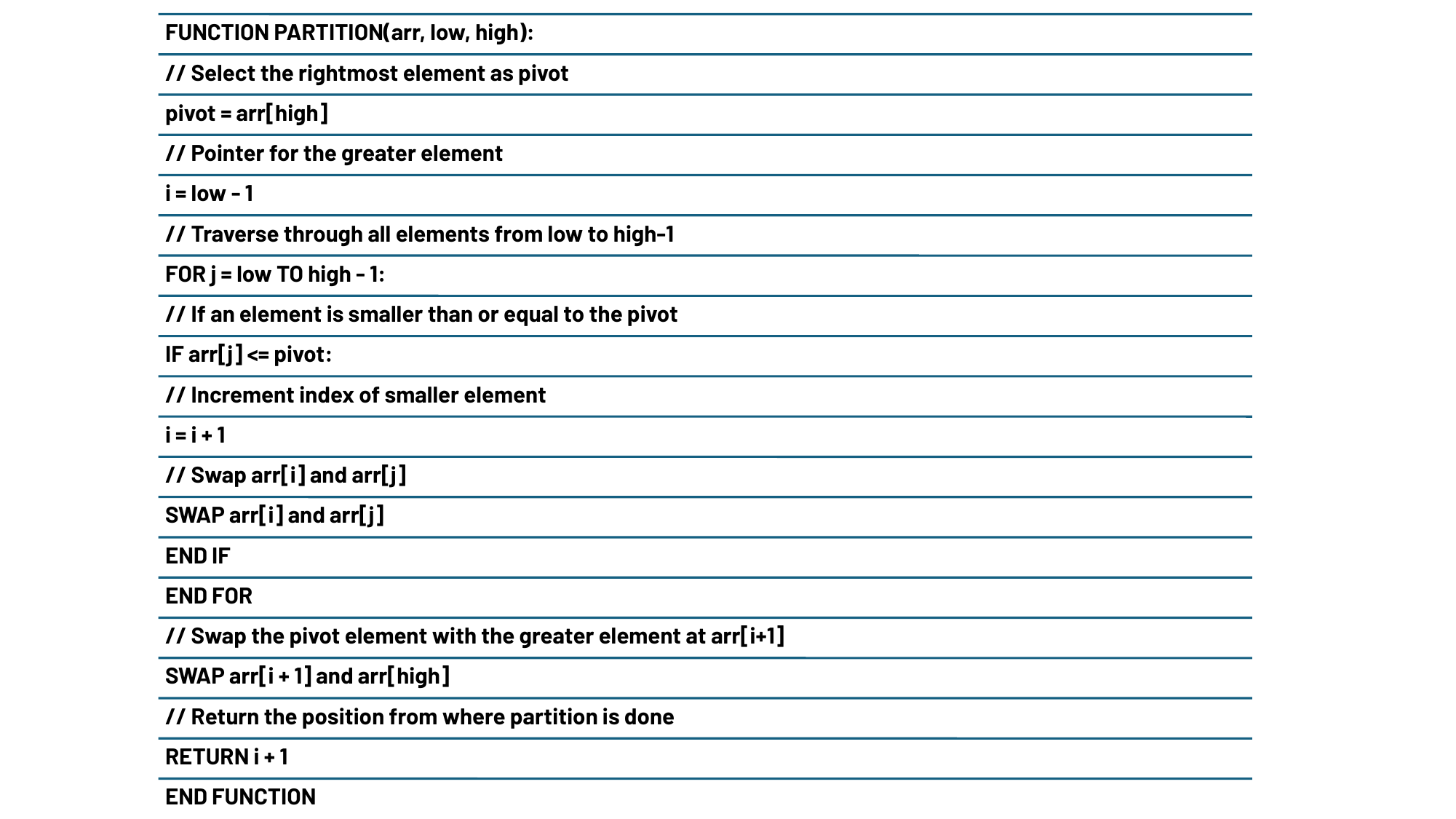

FUNCTION PARTITION(arr, low, high):
// Select the rightmost element as pivot
pivot = arr[high]
// Pointer for the greater element
i = low - 1
// Traverse through all elements from low to high-1
FOR j = low TO high - 1:
// If an element is smaller than or equal to the pivot
IF arr[j] <= pivot:
// Increment index of smaller element
i = i + 1
// Swap arr[i] and arr[j]
SWAP arr[i] and arr[j]
END IF
END FOR
// Swap the pivot element with the greater element at arr[i+1]
SWAP arr[i + 1] and arr[high]
// Return the position from where partition is done
RETURN i + 1
END FUNCTION